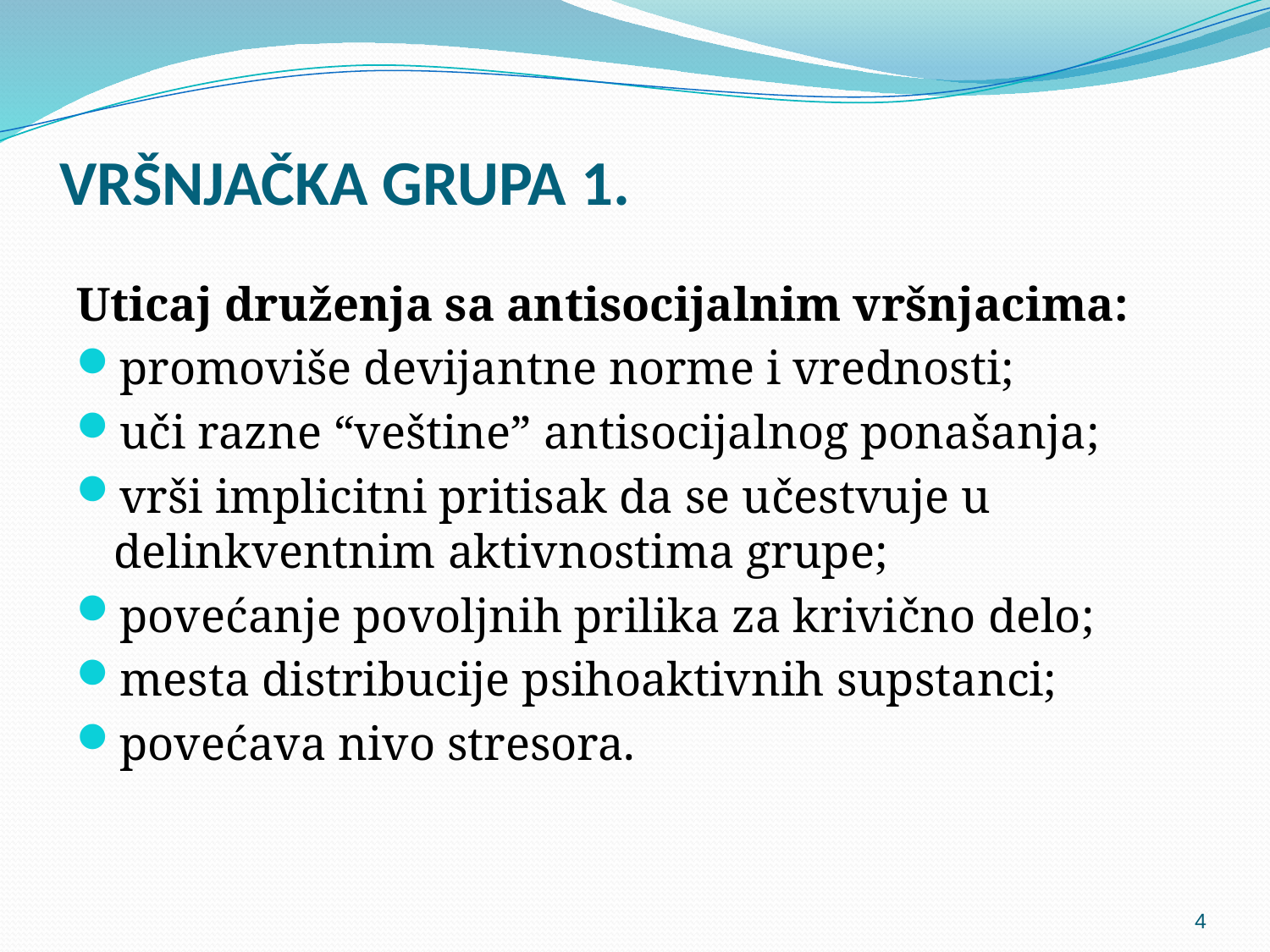

# VRŠNJAČKA GRUPA 1.
Uticaj druženja sa antisocijalnim vršnjacima:
promoviše devijantne norme i vrednosti;
uči razne “veštine” antisocijalnog ponašanja;
vrši implicitni pritisak da se učestvuje u delinkventnim aktivnostima grupe;
povećanje povoljnih prilika za krivično delo;
mesta distribucije psihoaktivnih supstanci;
povećava nivo stresora.
4